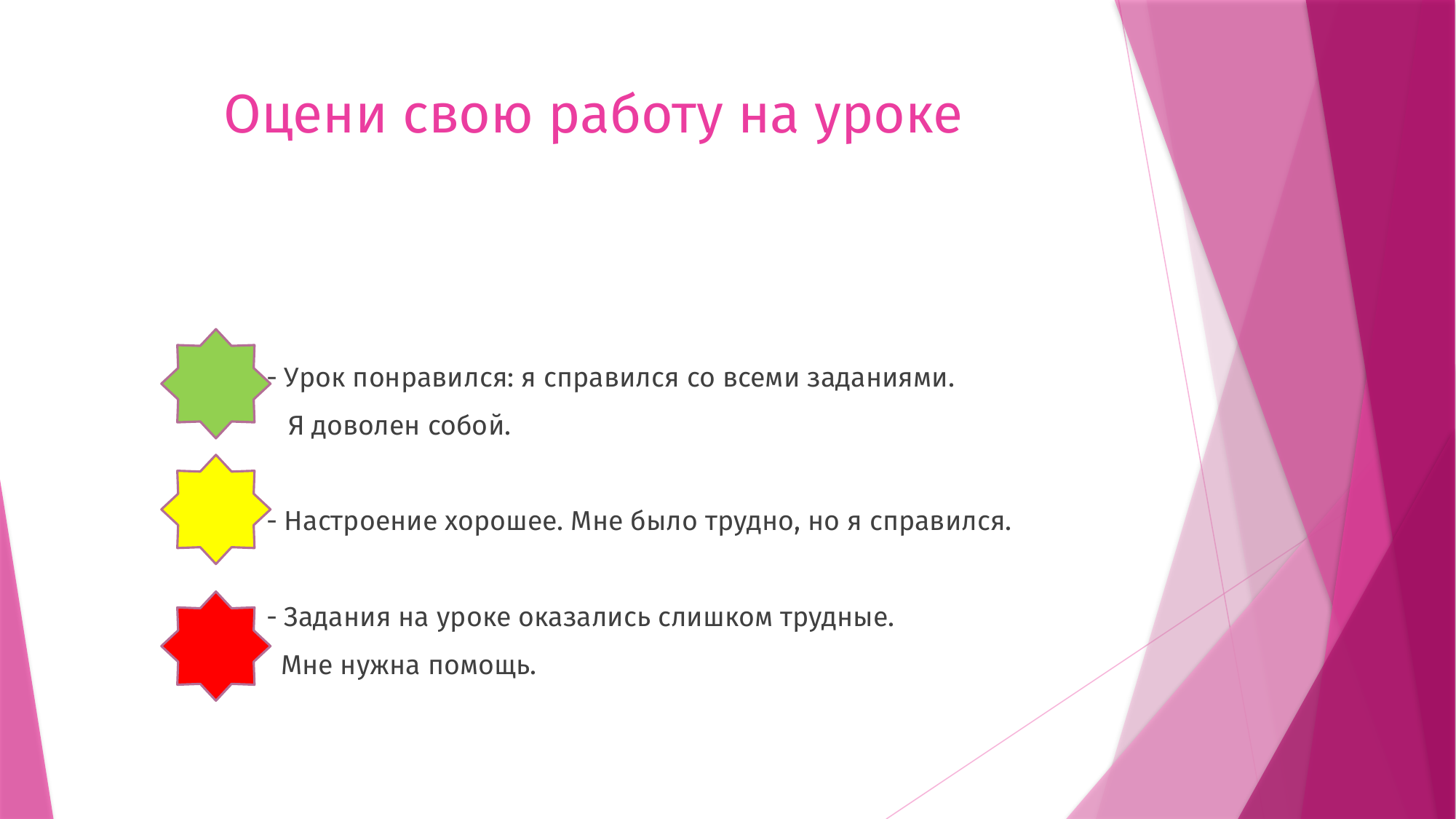

# Оцени свою работу на уроке

                        - Урок понравился: я справился со всеми заданиями.
                           Я доволен собой.

                        - Настроение хорошее. Мне было трудно, но я справился.

                        - Задания на уроке оказались слишком трудные.
                          Мне нужна помощь.